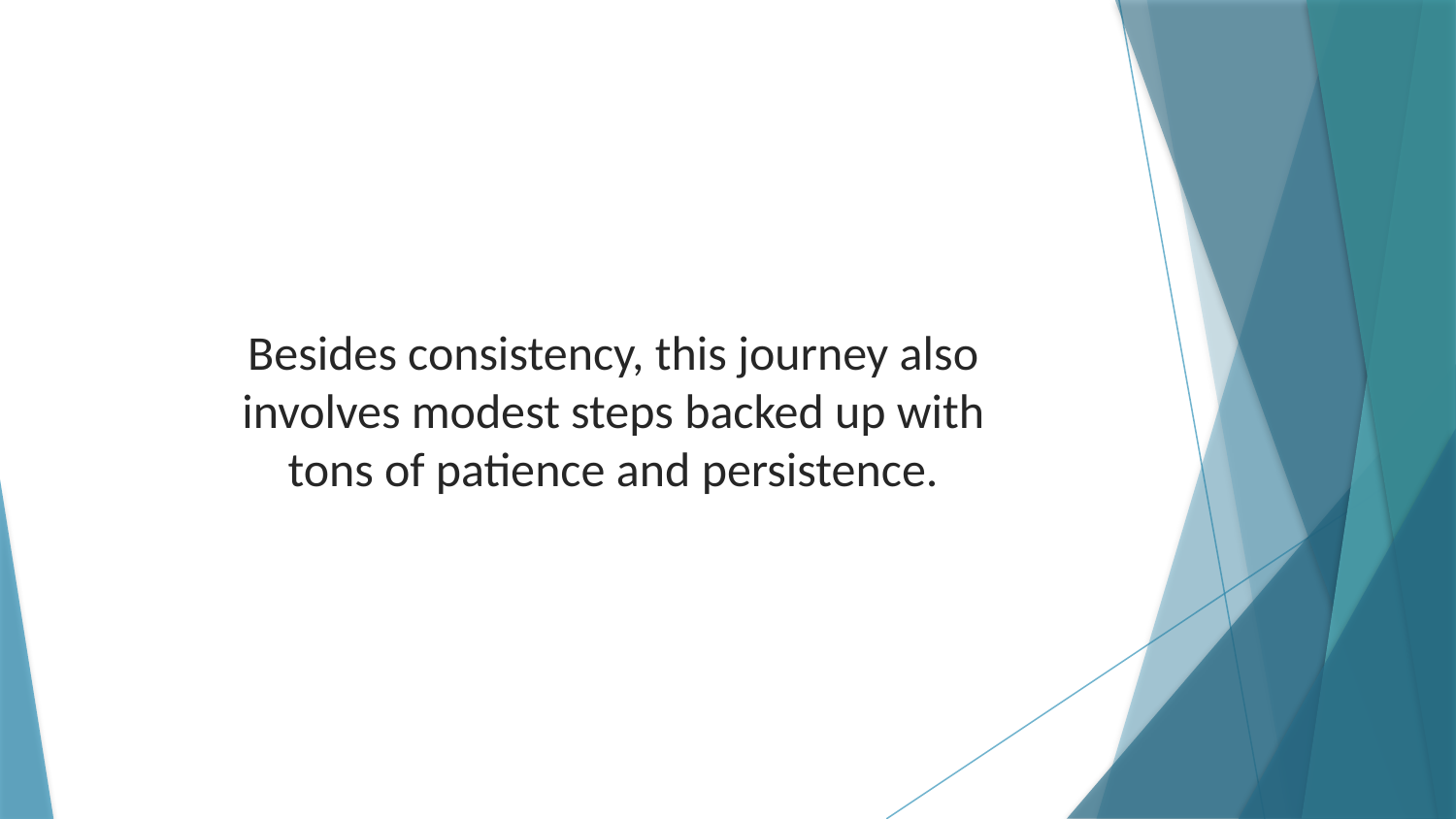

Besides consistency, this journey also involves modest steps backed up with tons of patience and persistence.